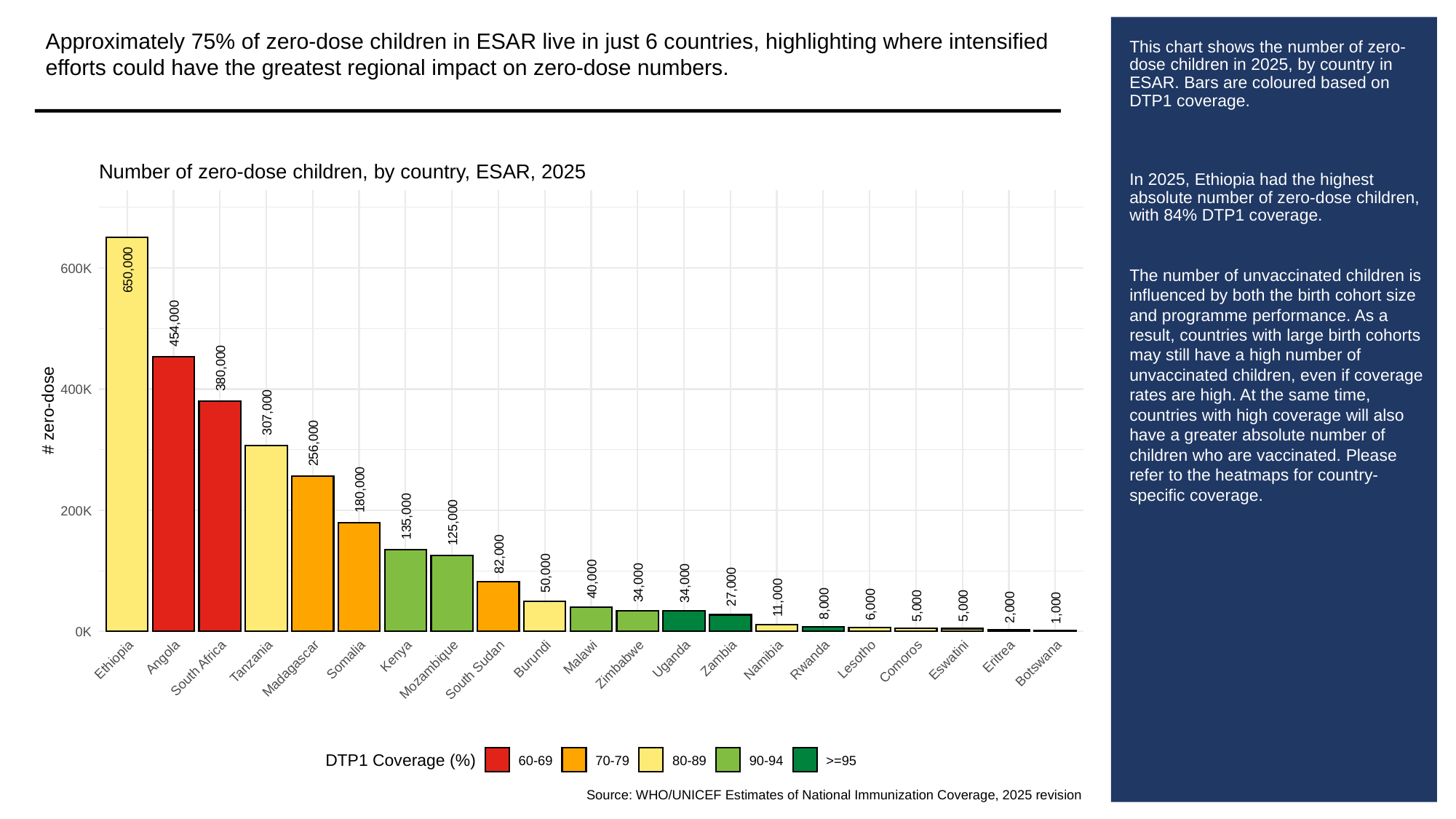

Approximately 75% of zero-dose children in ESAR live in just 6 countries, highlighting where intensified efforts could have the greatest regional impact on zero-dose numbers.
# This chart shows the number of zero-dose children in 2025, by country in ESAR. Bars are coloured based on DTP1 coverage.

In 2025, Ethiopia had the highest absolute number of zero-dose children, with 84% DTP1 coverage.

The number of unvaccinated children is influenced by both the birth cohort size and programme performance. As a result, countries with large birth cohorts may still have a high number of unvaccinated children, even if coverage rates are high. At the same time, countries with high coverage will also have a greater absolute number of children who are vaccinated. Please refer to the heatmaps for country-specific coverage.

Number of zero-dose children, by country, ESAR, 2025

600K
650,000

454,000

380,000
400K

# zero-dose
307,000
256,000

180,000
200K

135,000
125,000

82,000

50,000

40,000
34,000
34,000

27,000
11,000
8,000
6,000

5,000
5,000
2,000
1,000

0K

Kenya
Eritrea
Malawi
Angola
Zambia
Burundi
Uganda
Lesotho
Somalia
Ethiopia
Namibia
Rwanda
Eswatini
Tanzania
Comoros
Botswana
Zimbabwe
South Africa
Madagascar
Mozambique
South Sudan

DTP1 Coverage (%)
60-69
70-79
80-89
90-94
>=95
Source: WHO/UNICEF Estimates of National Immunization Coverage, 2025 revision